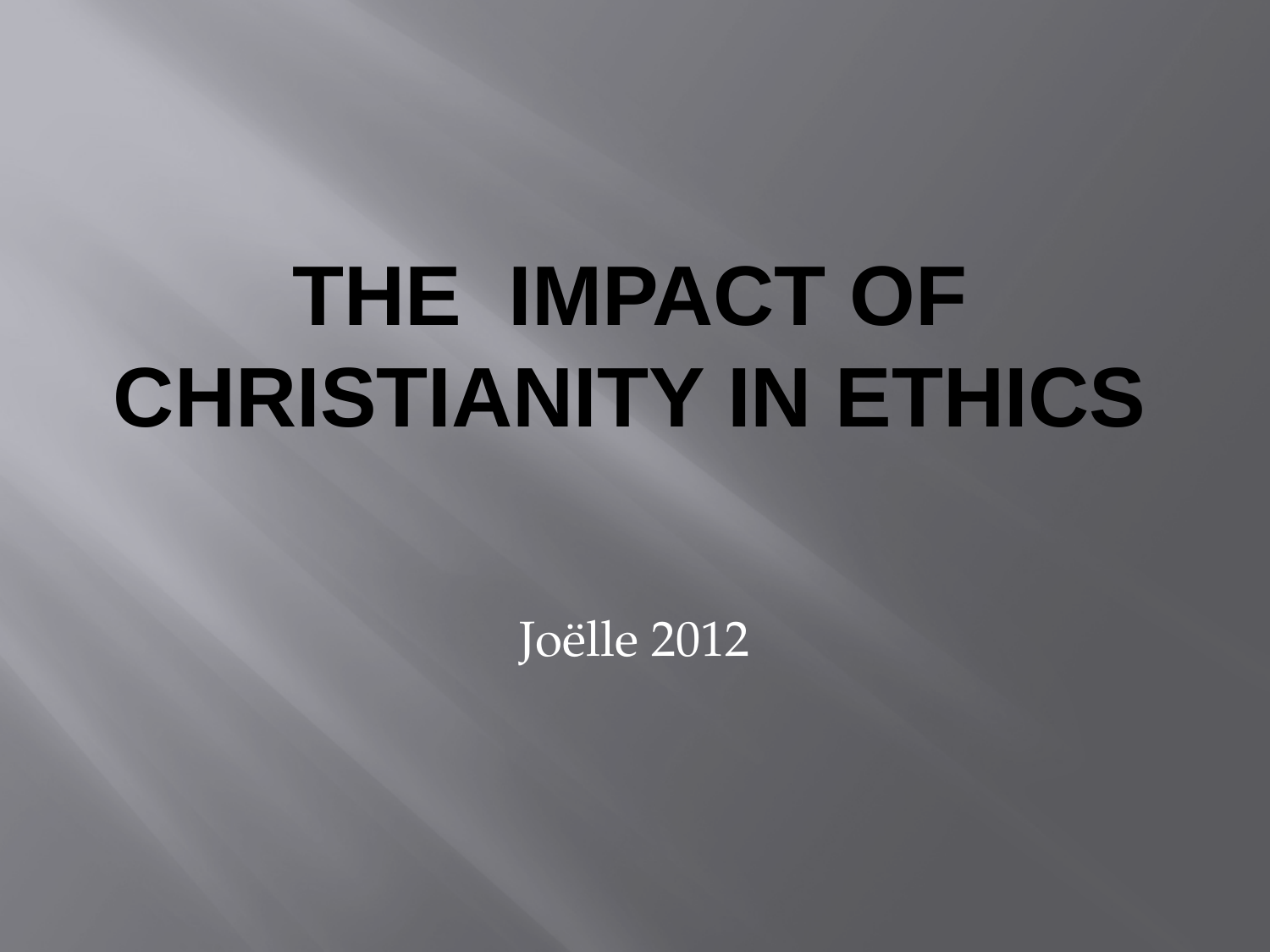

# THE  IMPACT OF CHRISTIANITY IN ETHICS

Joëlle 2012